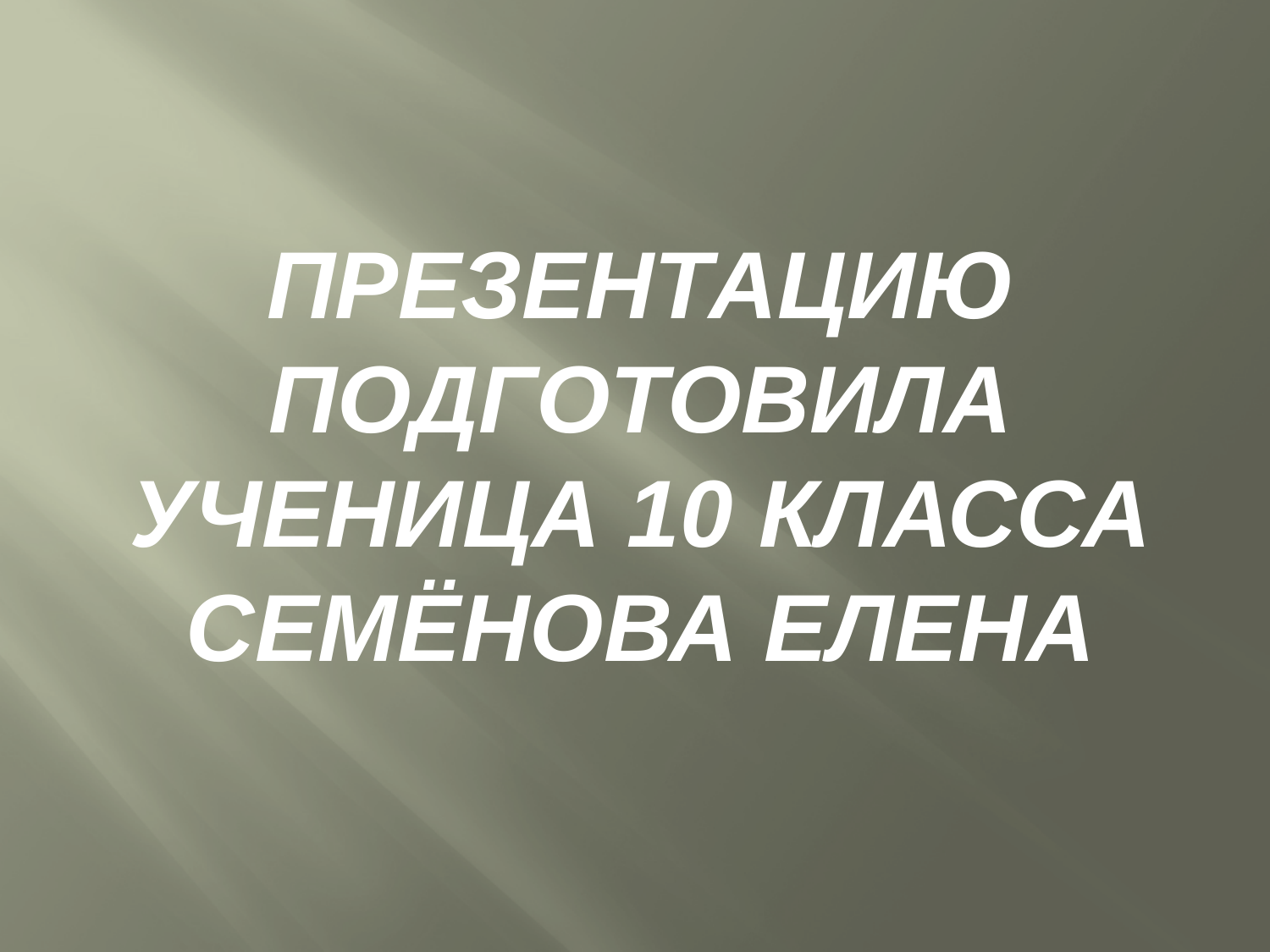

# Презентацию подготовила ученица 10 класса семёнова елена